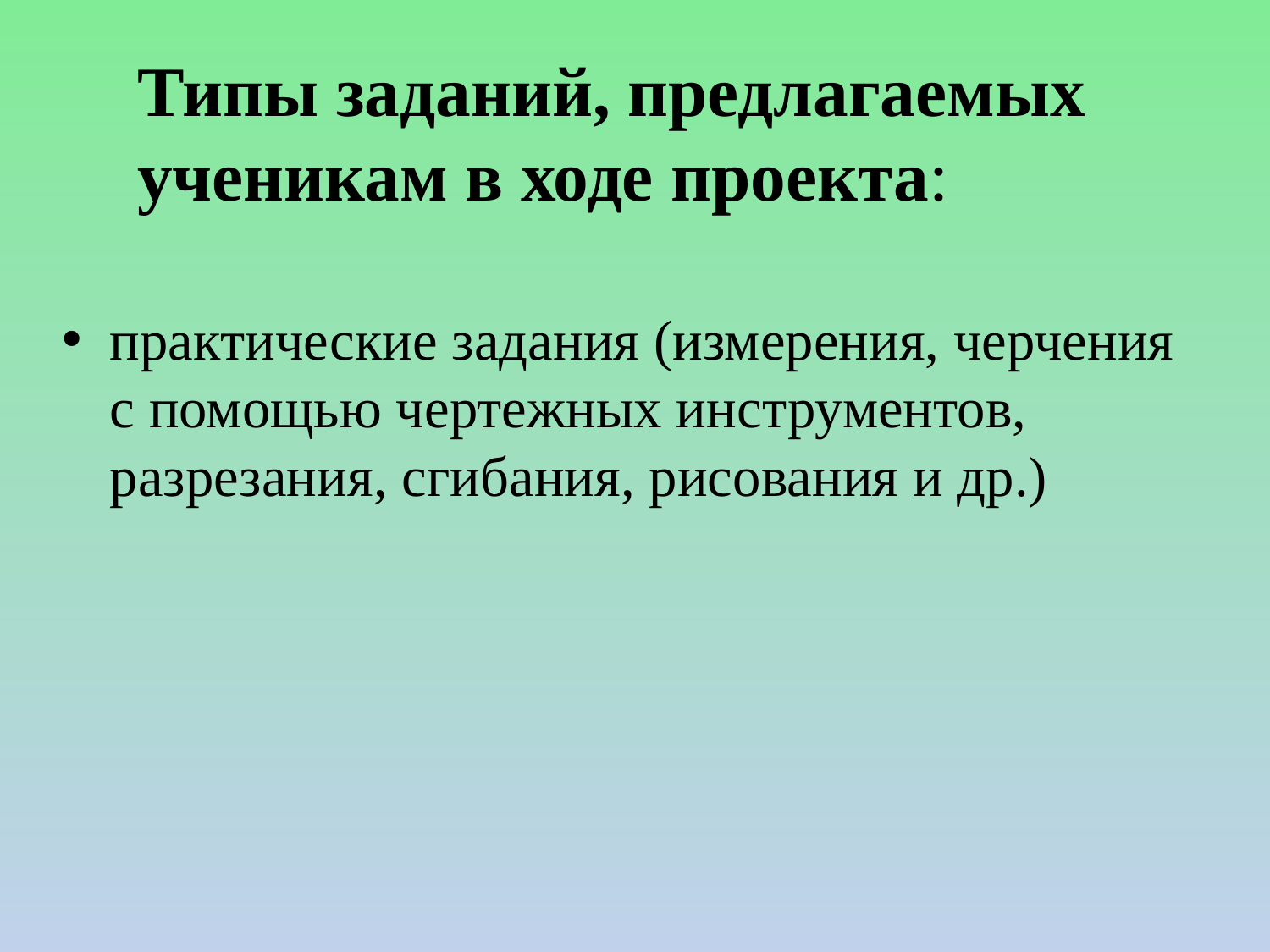

Типы заданий, предлагаемых ученикам в ходе проекта:

практические задания (измерения, черчения с помощью чертежных инструментов, разрезания, сгибания, рисования и др.)